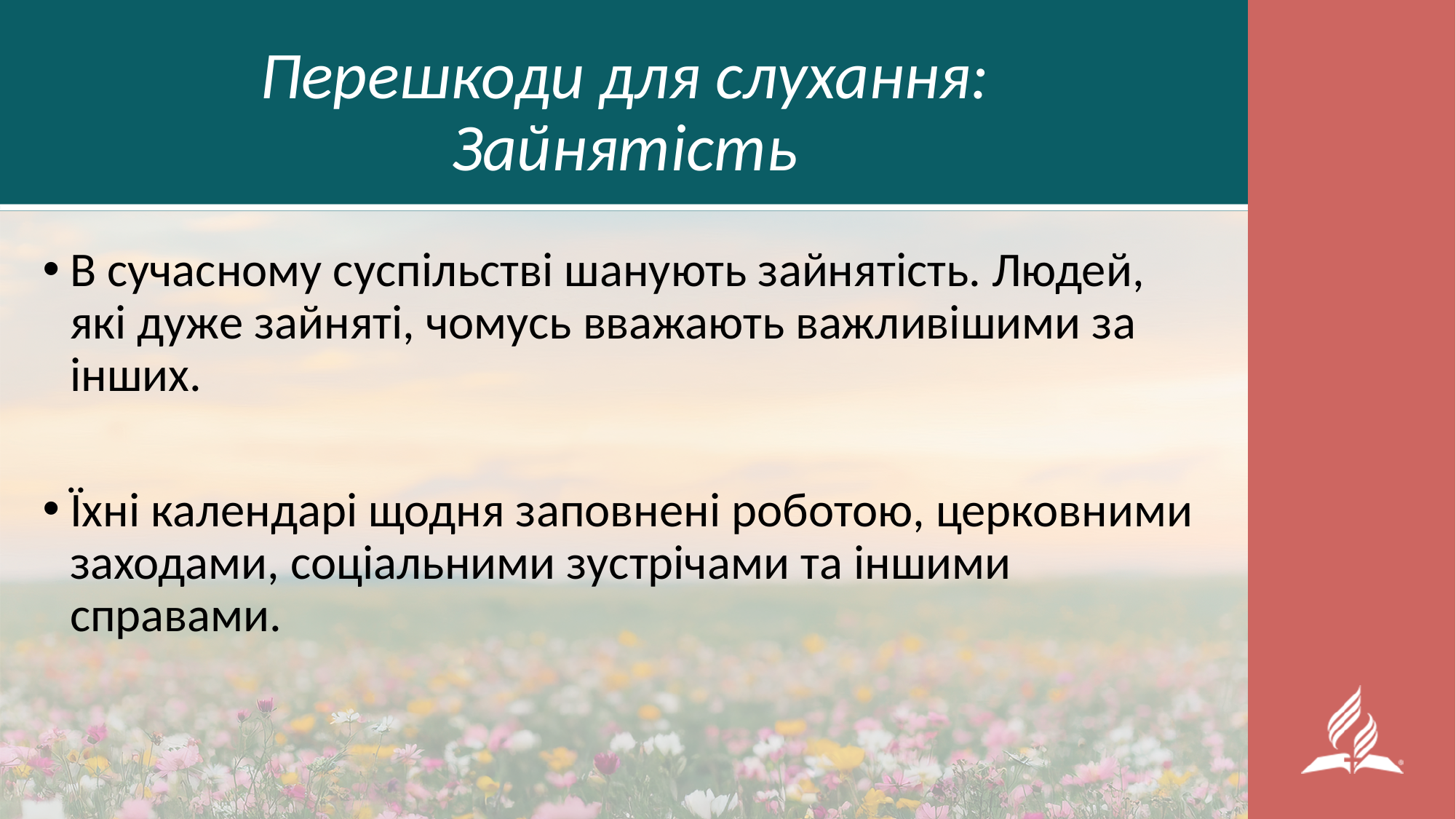

# Перешкоди для слухання: Зайнятість
В сучасному суспільстві шанують зайнятість. Людей, які дуже зайняті, чомусь вважають важливішими за інших.

Їхні календарі щодня заповнені роботою, церковними заходами, соціальними зустрічами та іншими справами.